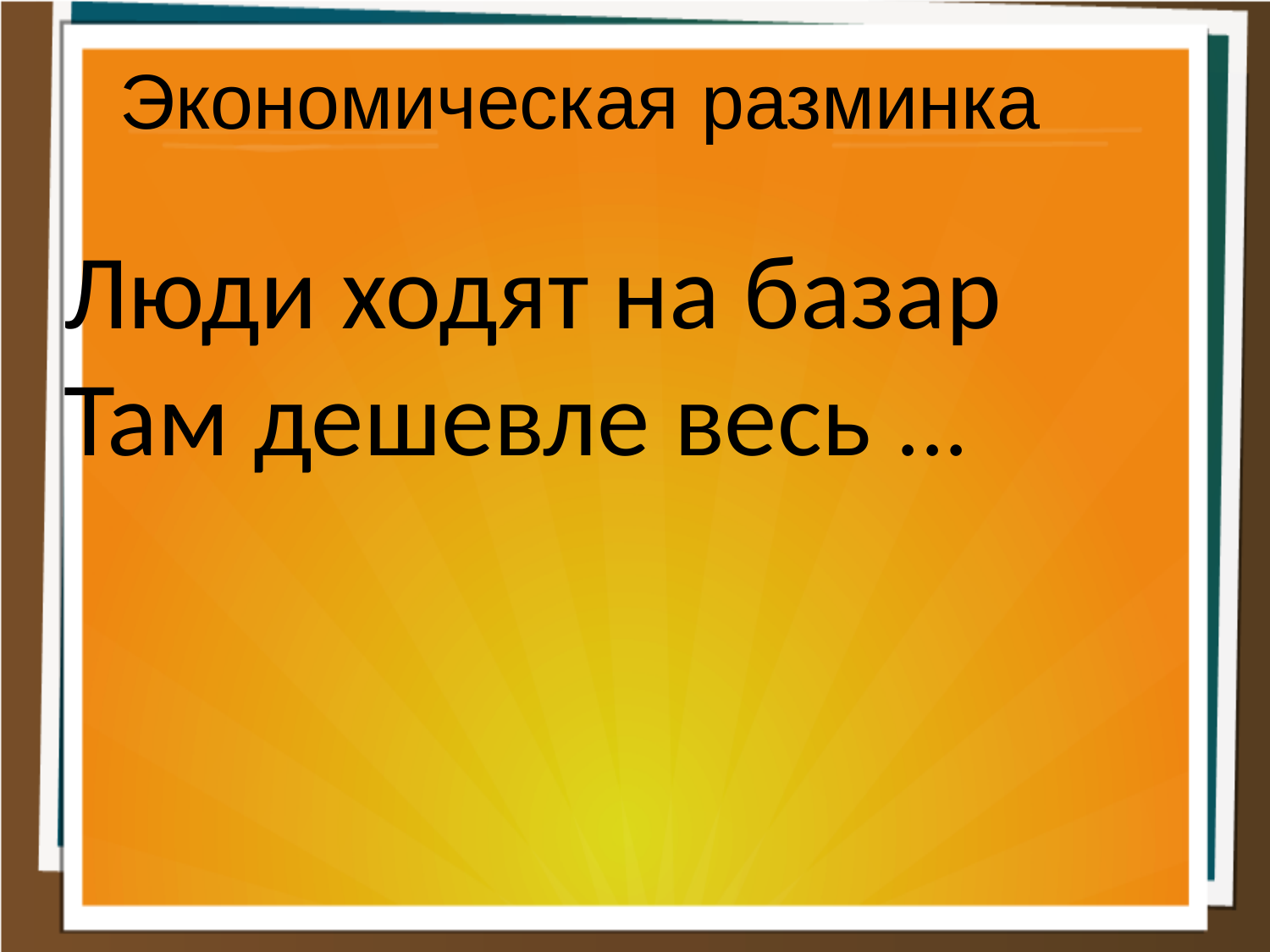

Экономическая разминка
Люди ходят на базар
Там дешевле весь ...